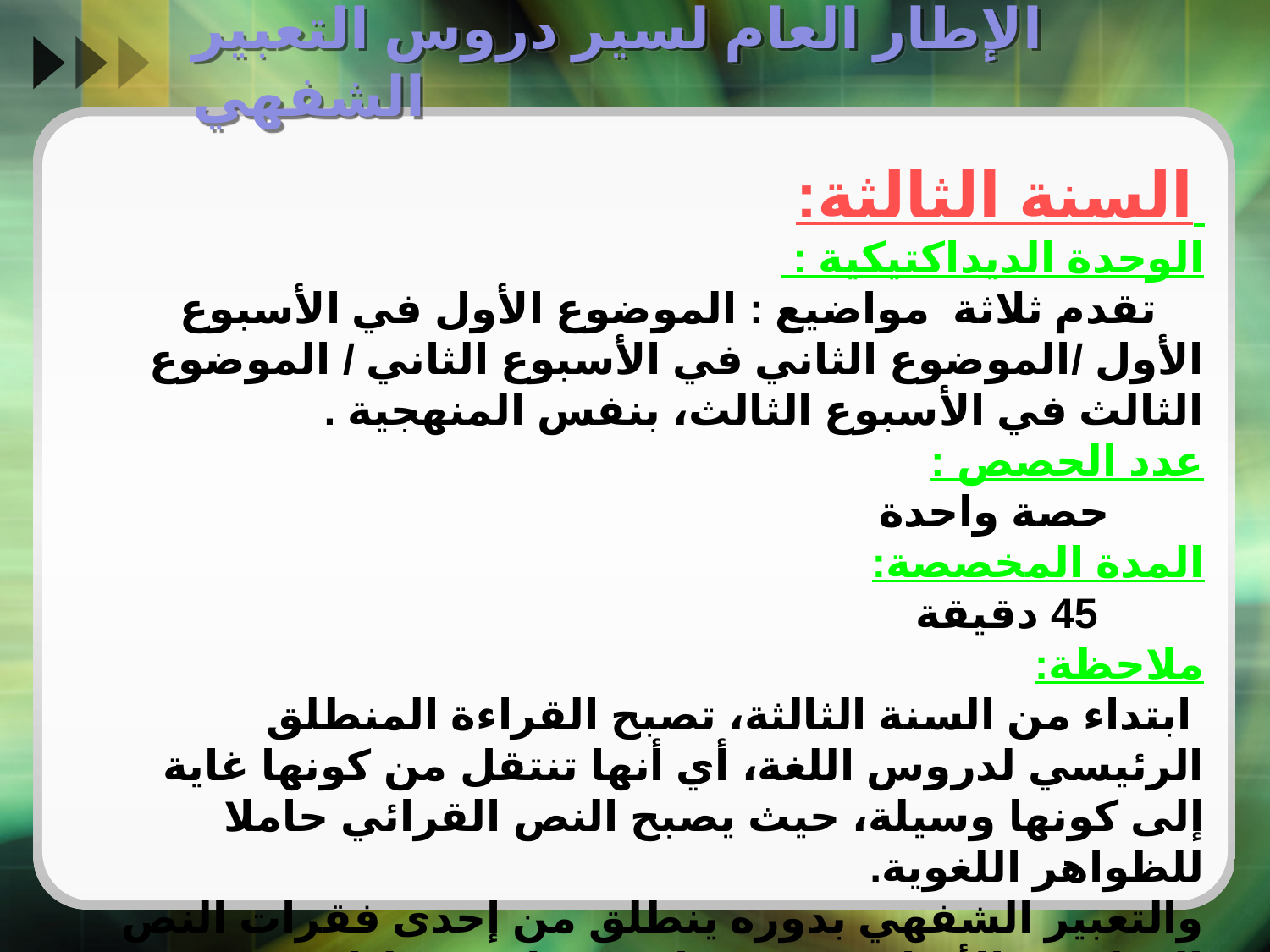

# الإطار العام لسير دروس التعبير الشفهي
 السنة الثالثة:
الوحدة الديداكتيكية :
    تقدم ثلاثة  مواضيع : الموضوع الأول في الأسبوع الأول /الموضوع الثاني في الأسبوع الثاني / الموضوع الثالث في الأسبوع الثالث، بنفس المنهجية .
عدد الحصص :
        حصة واحدة
المدة المخصصة:
         45 دقيقة
ملاحظة:
 ابتداء من السنة الثالثة، تصبح القراءة المنطلق الرئيسي لدروس اللغة، أي أنها تنتقل من كونها غاية إلى كونها وسيلة، حيث يصبح النص القرائي حاملا للظواهر اللغوية.
والتعبير الشفهي بدوره ينطلق من إحدى فقرات النص الوظيفي الأساسي: تستغل في ثلاث عمليات منهجية: